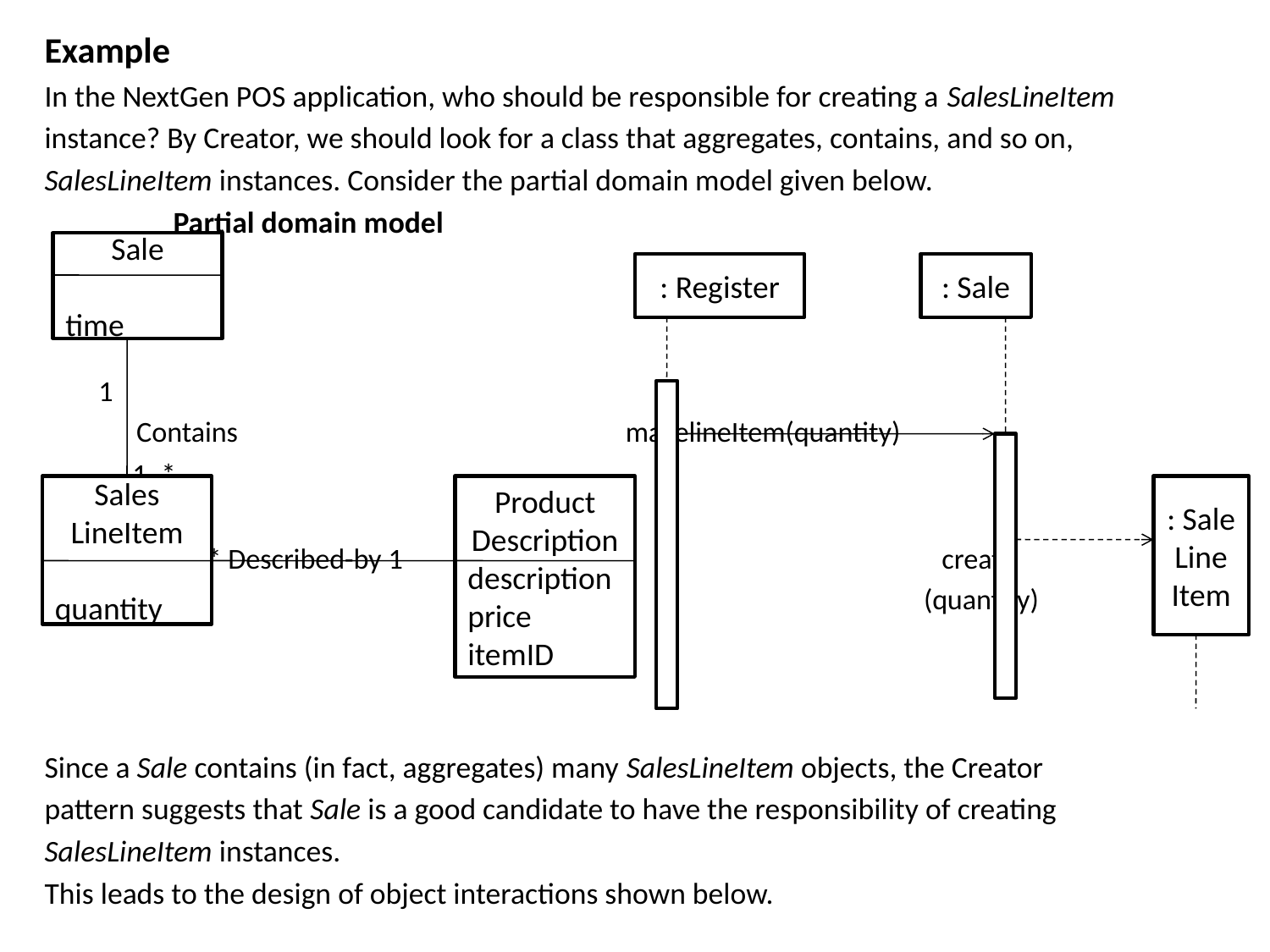

Example
In the NextGen POS application, who should be responsible for creating a SalesLineItem
instance? By Creator, we should look for a class that aggregates, contains, and so on,
SalesLineItem instances. Consider the partial domain model given below.
                   Partial domain model

        1
              Contains                                                           makelineItem(quantity)
             1..*

                        * Described-by 1                                                                                  create
                                                                                                                                      (quantity)

Since a Sale contains (in fact, aggregates) many SalesLineItem objects, the Creator
pattern suggests that Sale is a good candidate to have the responsibility of creating
SalesLineItem instances.
This leads to the design of object interactions shown below.

Sale

time

: Register

: Sale

Sales
LineItem

quantity
Product
Description
description
price
itemID

: Sale
Line
Item